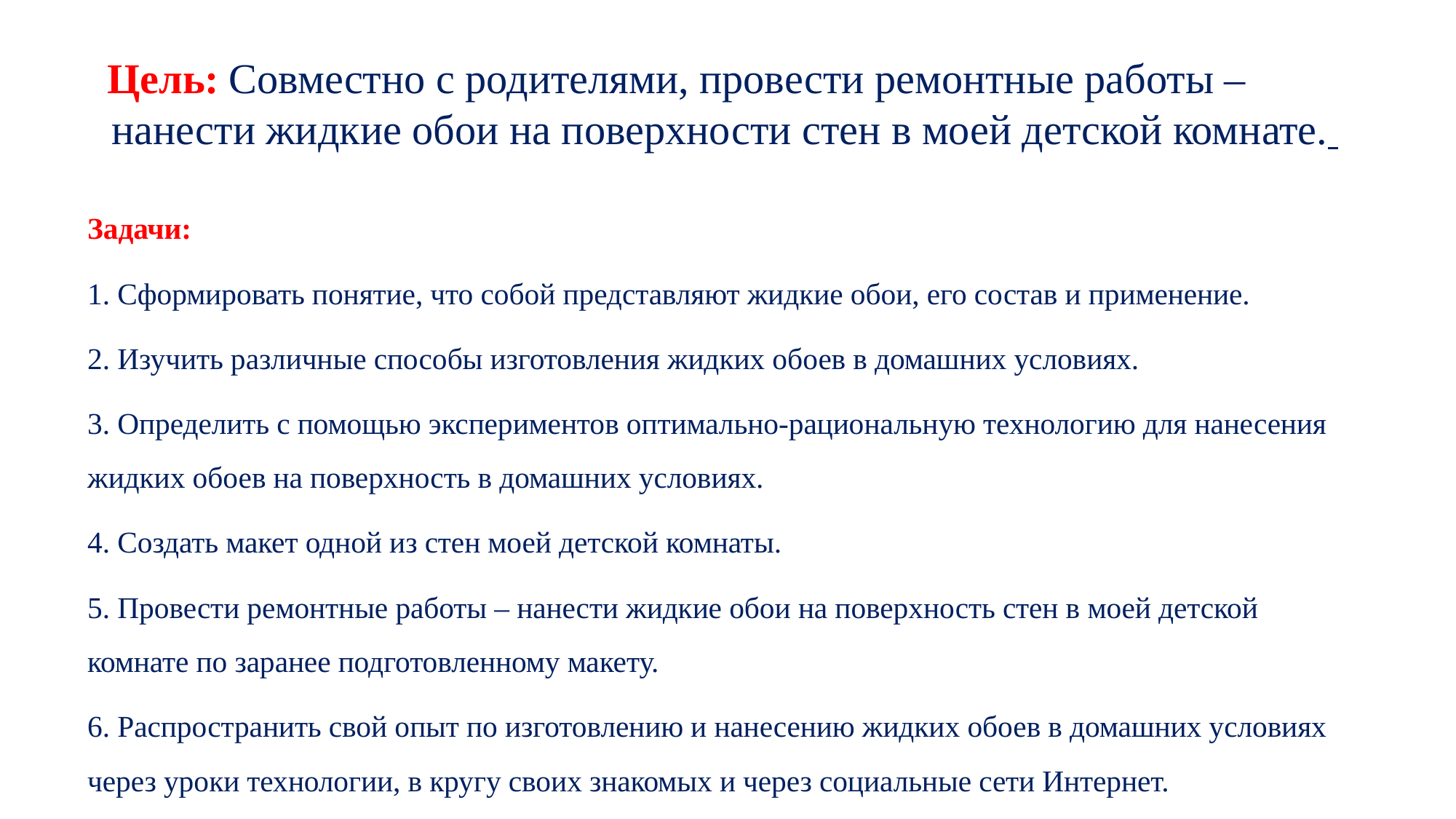

# Цель: Совместно с родителями, провести ремонтные работы – нанести жидкие обои на поверхности стен в моей детской комнате.
Задачи:
1. Сформировать понятие, что собой представляют жидкие обои, его состав и применение.
2. Изучить различные способы изготовления жидких обоев в домашних условиях.
3. Определить с помощью экспериментов оптимально-рациональную технологию для нанесения жидких обоев на поверхность в домашних условиях.
4. Создать макет одной из стен моей детской комнаты.
5. Провести ремонтные работы – нанести жидкие обои на поверхность стен в моей детской комнате по заранее подготовленному макету.
6. Распространить свой опыт по изготовлению и нанесению жидких обоев в домашних условиях через уроки технологии, в кругу своих знакомых и через социальные сети Интернет.